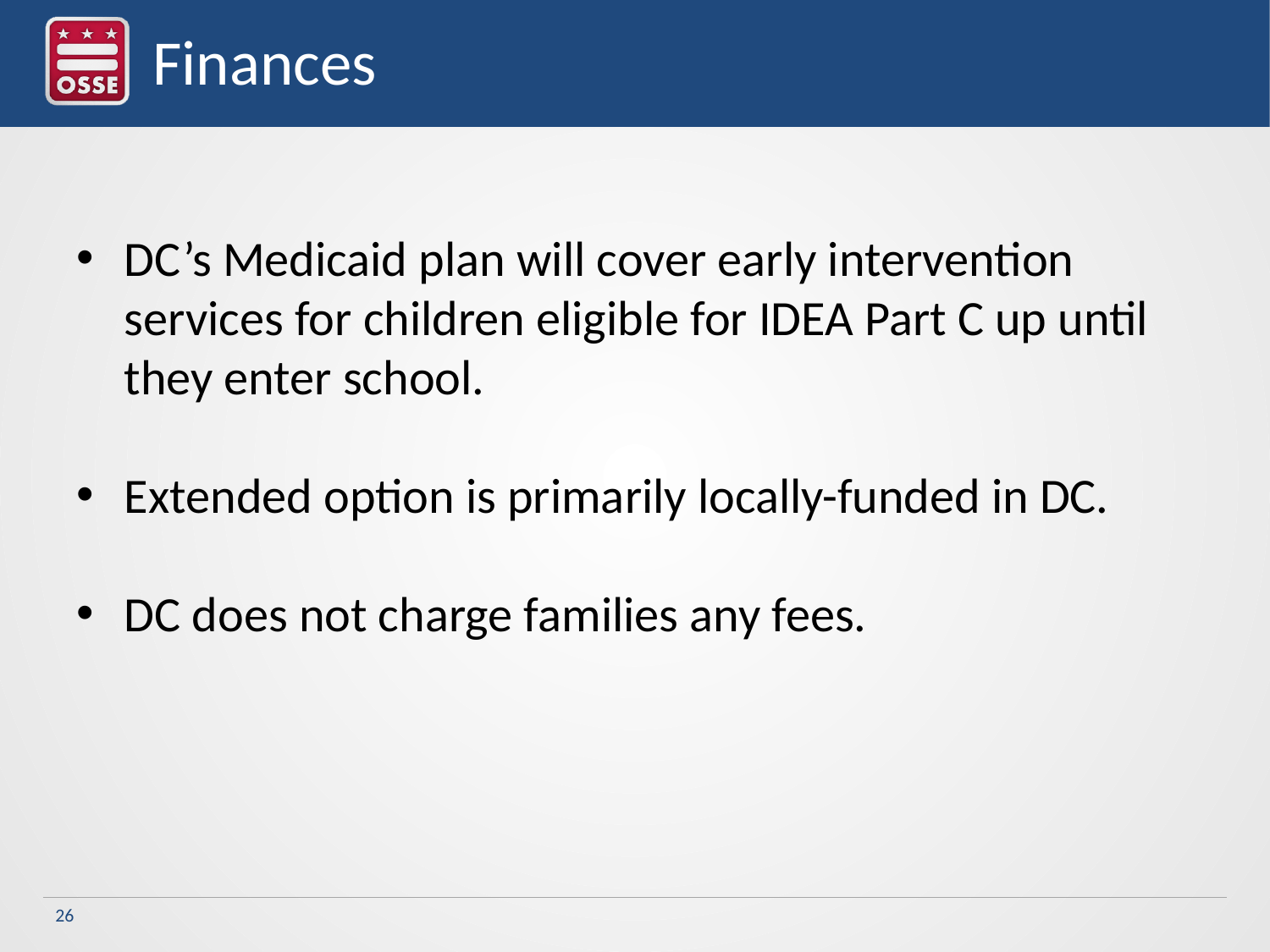

Finances

DC’s Medicaid plan will cover early intervention services for children eligible for IDEA Part C up until they enter school.

Extended option is primarily locally-funded in DC.

DC does not charge families any fees.

26